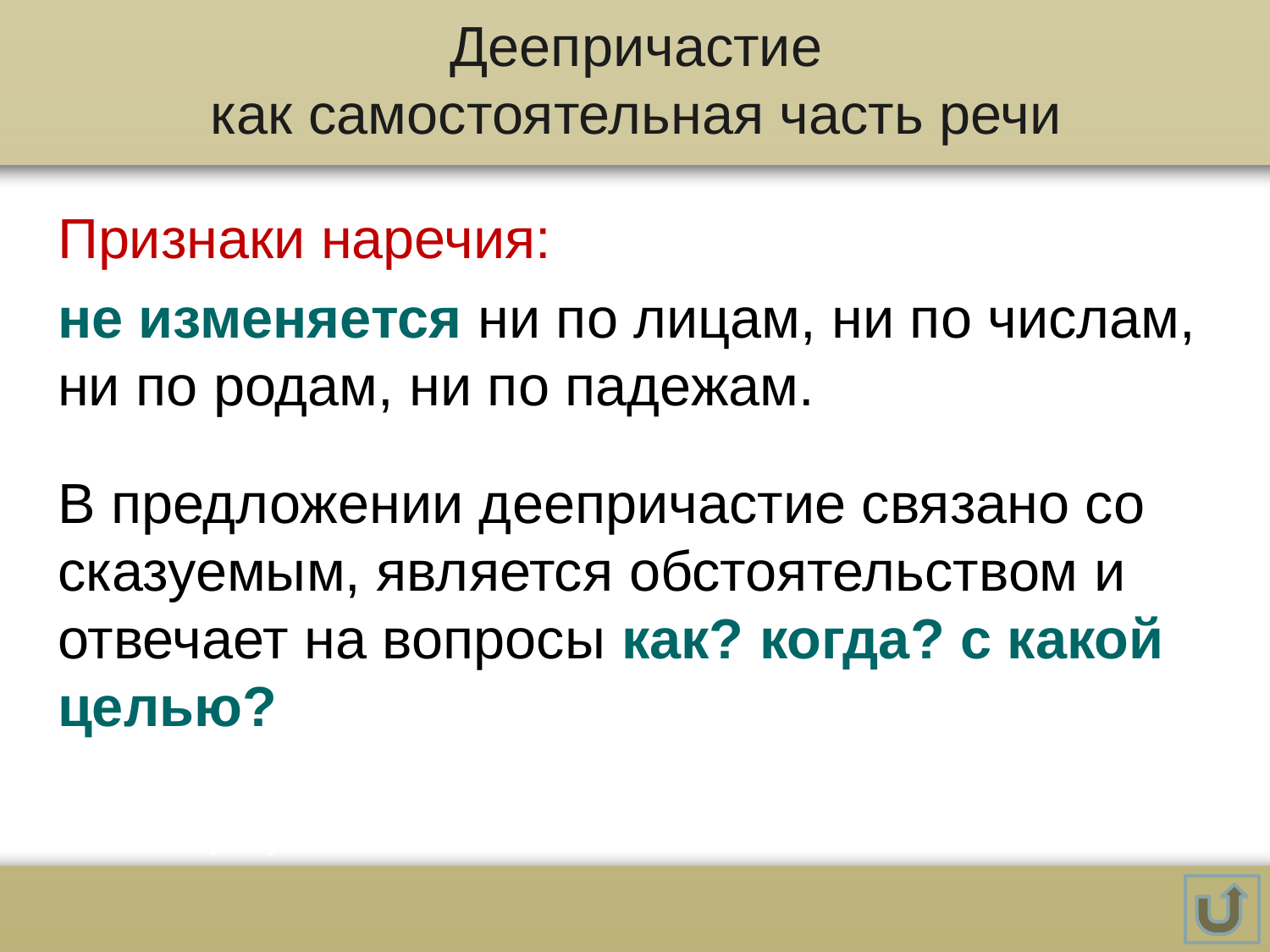

# Деепричастие как самостоятельная часть речи
Признаки наречия:
не изменяется ни по лицам, ни по числам, ни по родам, ни по падежам.

В предложении деепричастие связано со сказуемым, является обстоятельством и отвечает на вопросы как? когда? с какой целью?